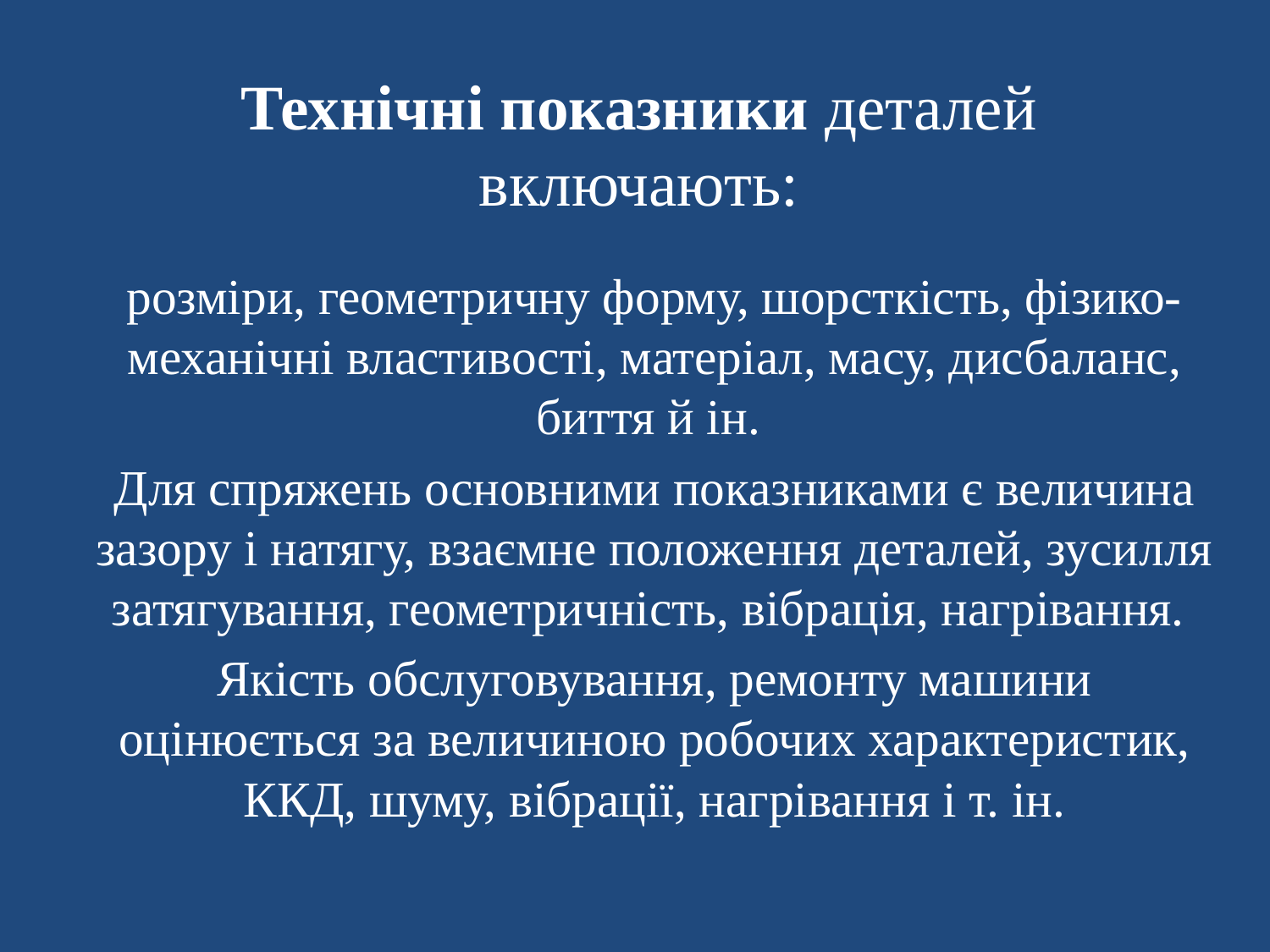

# Технічні показники деталей включають:
розміри, геометричну форму, шорсткість, фізико-механічні властивості, матеріал, масу, дисбаланс, биття й ін.
Для спряжень основними показниками є величина зазору і натягу, взаємне положення деталей, зусилля затягування, геометричність, вібрація, нагрівання.
Якість обслуговування, ремонту машини оцінюється за величиною робочих характеристик, ККД, шуму, вібрації, нагрівання і т. ін.